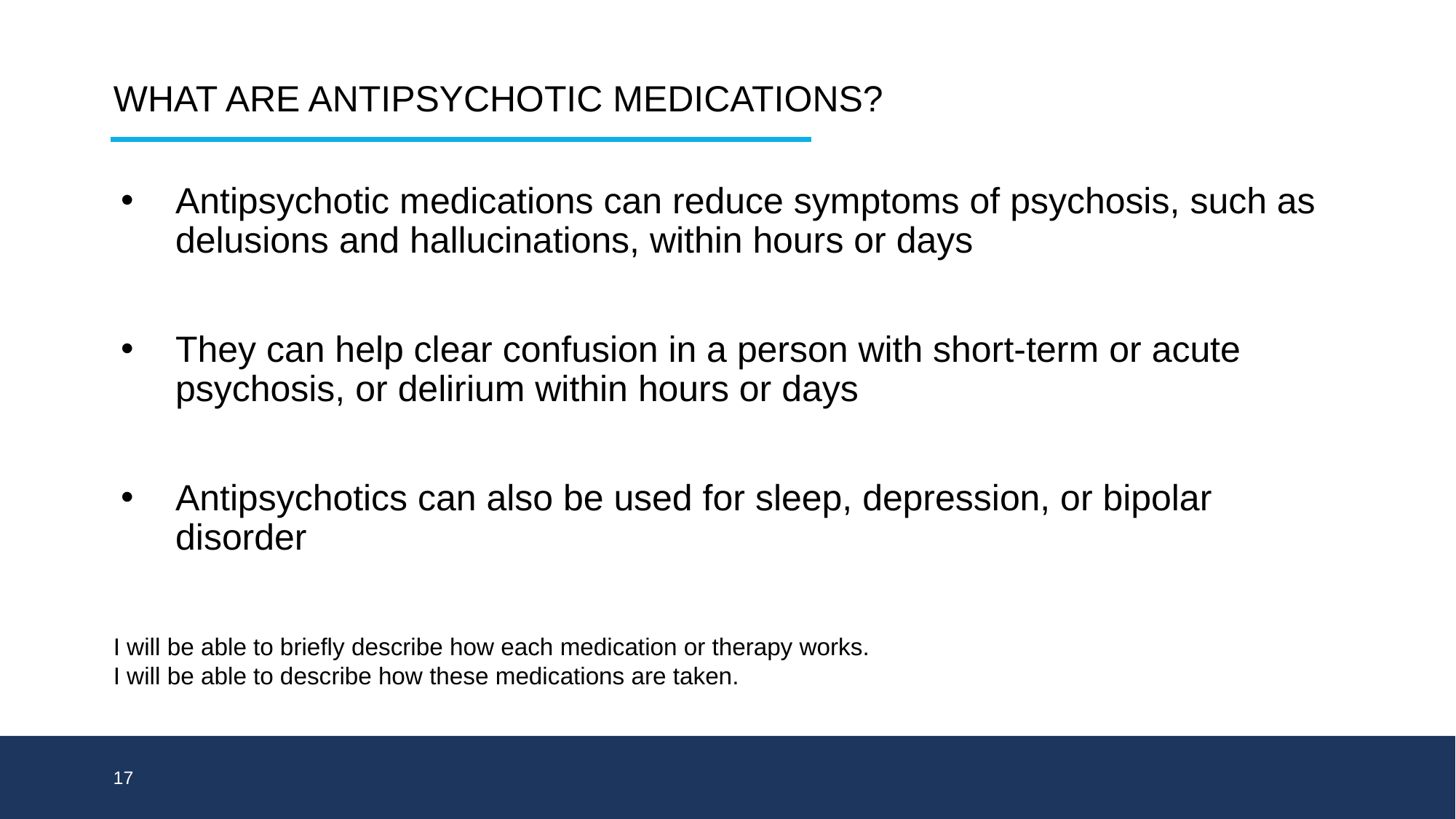

# What are Antipsychotic Medications?
Antipsychotic medications can reduce symptoms of psychosis, such as delusions and hallucinations, within hours or days

They can help clear confusion in a person with short-term or acute psychosis, or delirium within hours or days

Antipsychotics can also be used for sleep, depression, or bipolar disorder

I will be able to briefly describe how each medication or therapy works.
I will be able to describe how these medications are taken.